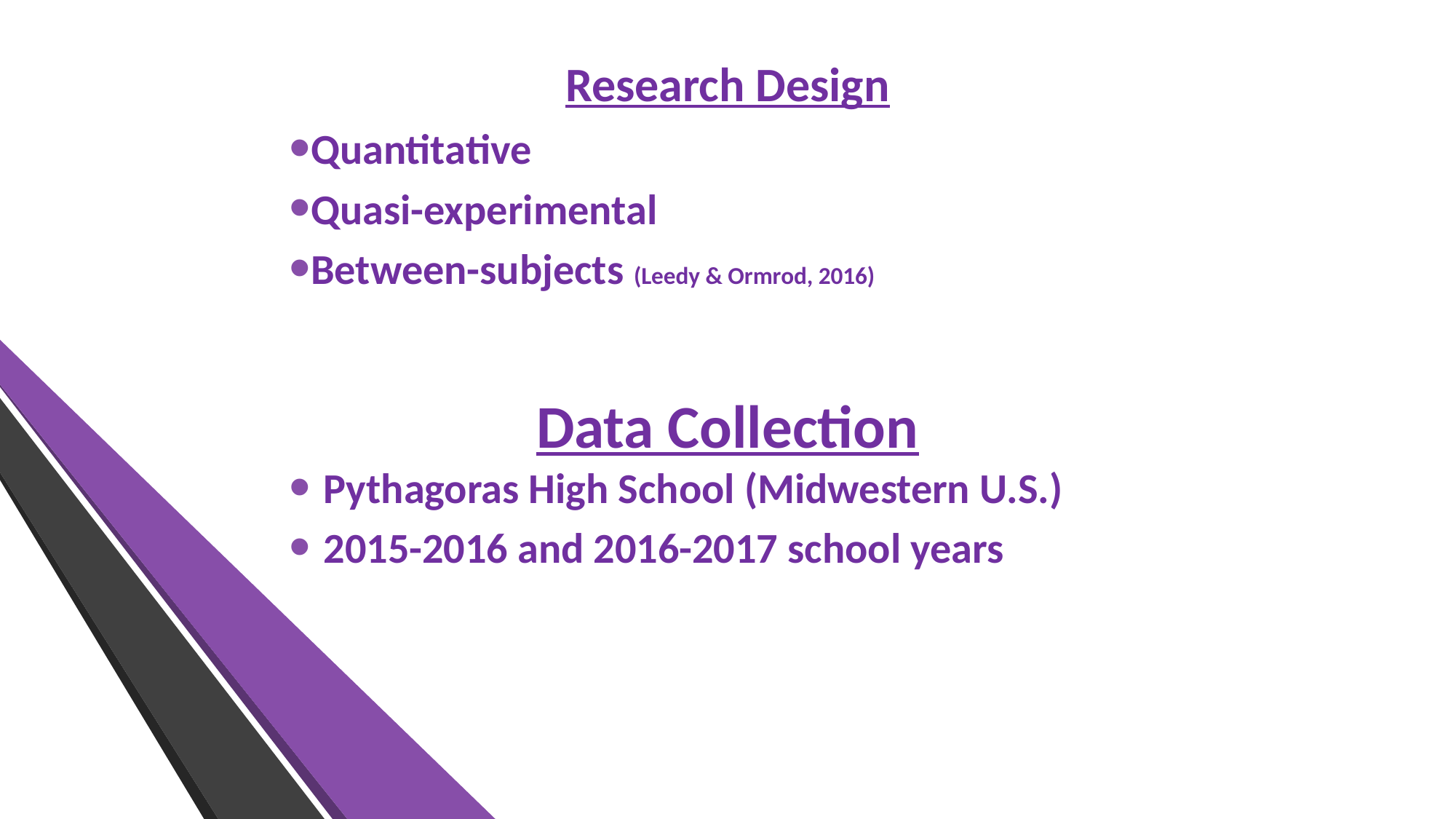

# Research Design
Quantitative
Quasi-experimental
Between-subjects (Leedy & Ormrod, 2016)

Data Collection

Pythagoras High School (Midwestern U.S.)
2015-2016 and 2016-2017 school years